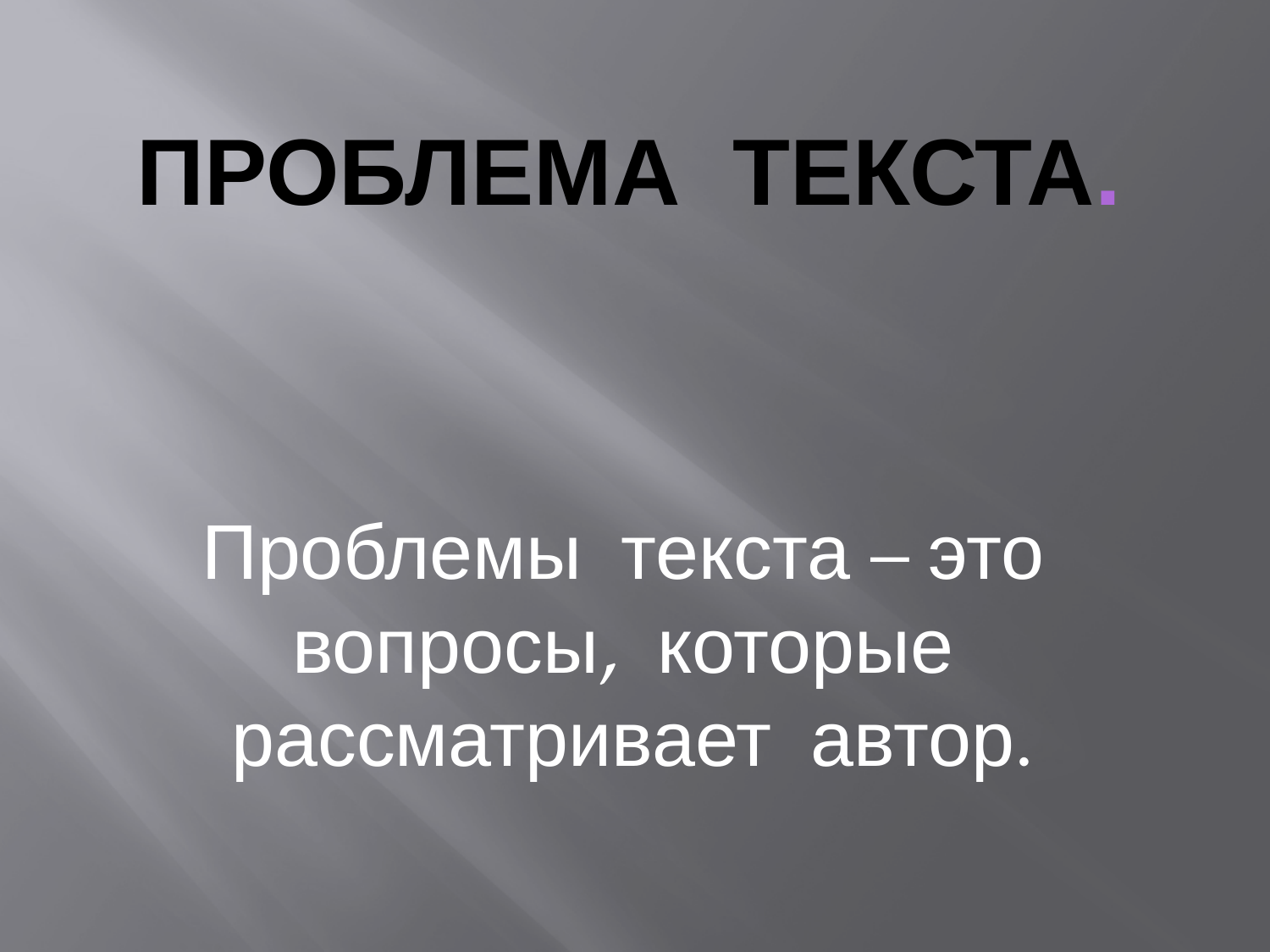

# Проблема  текста.
Проблемы  текста – это  вопросы,  которые  рассматривает  автор.